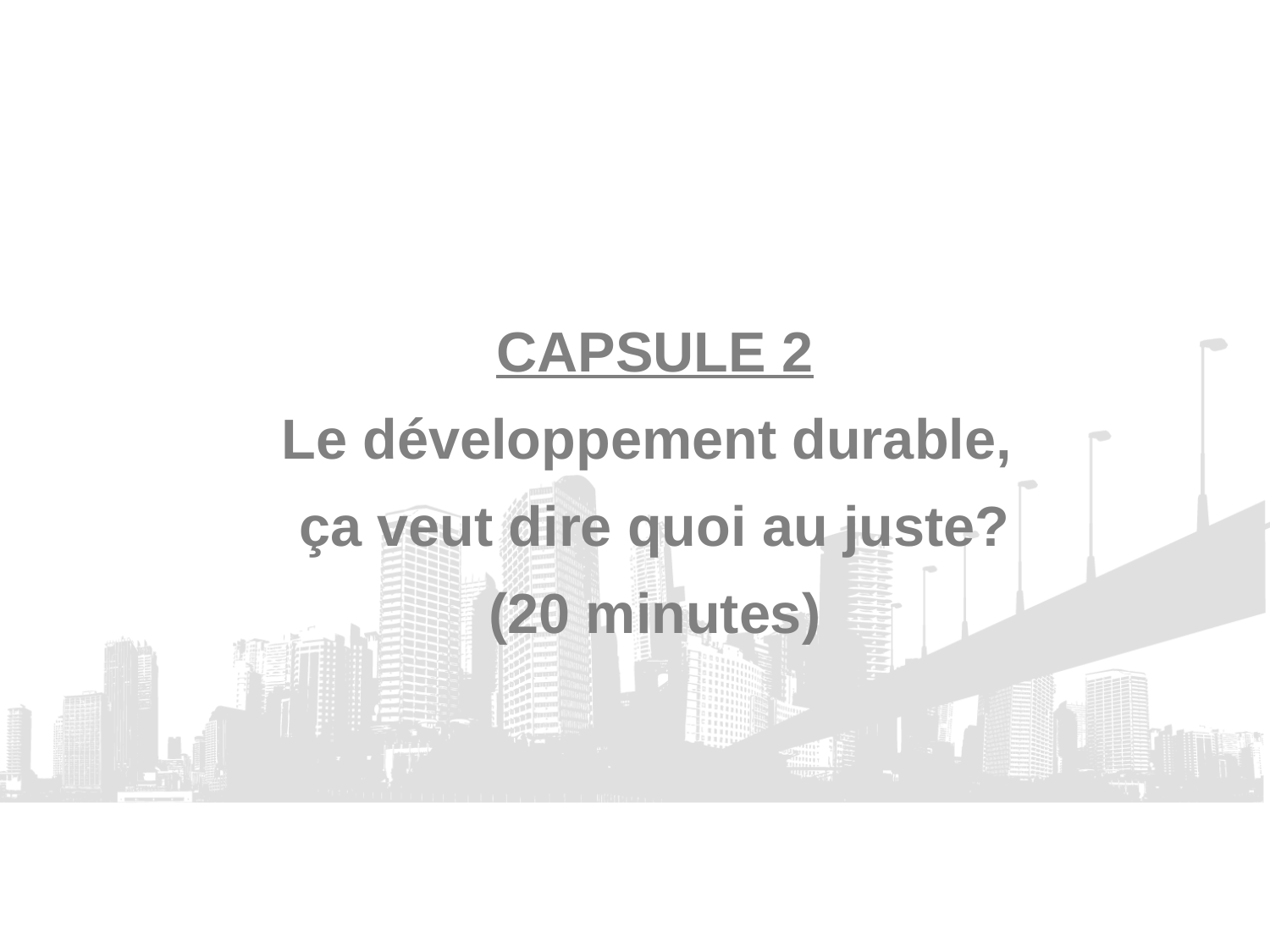

CAPSULE 2
Le développement durable,
ça veut dire quoi au juste?
(20 minutes)